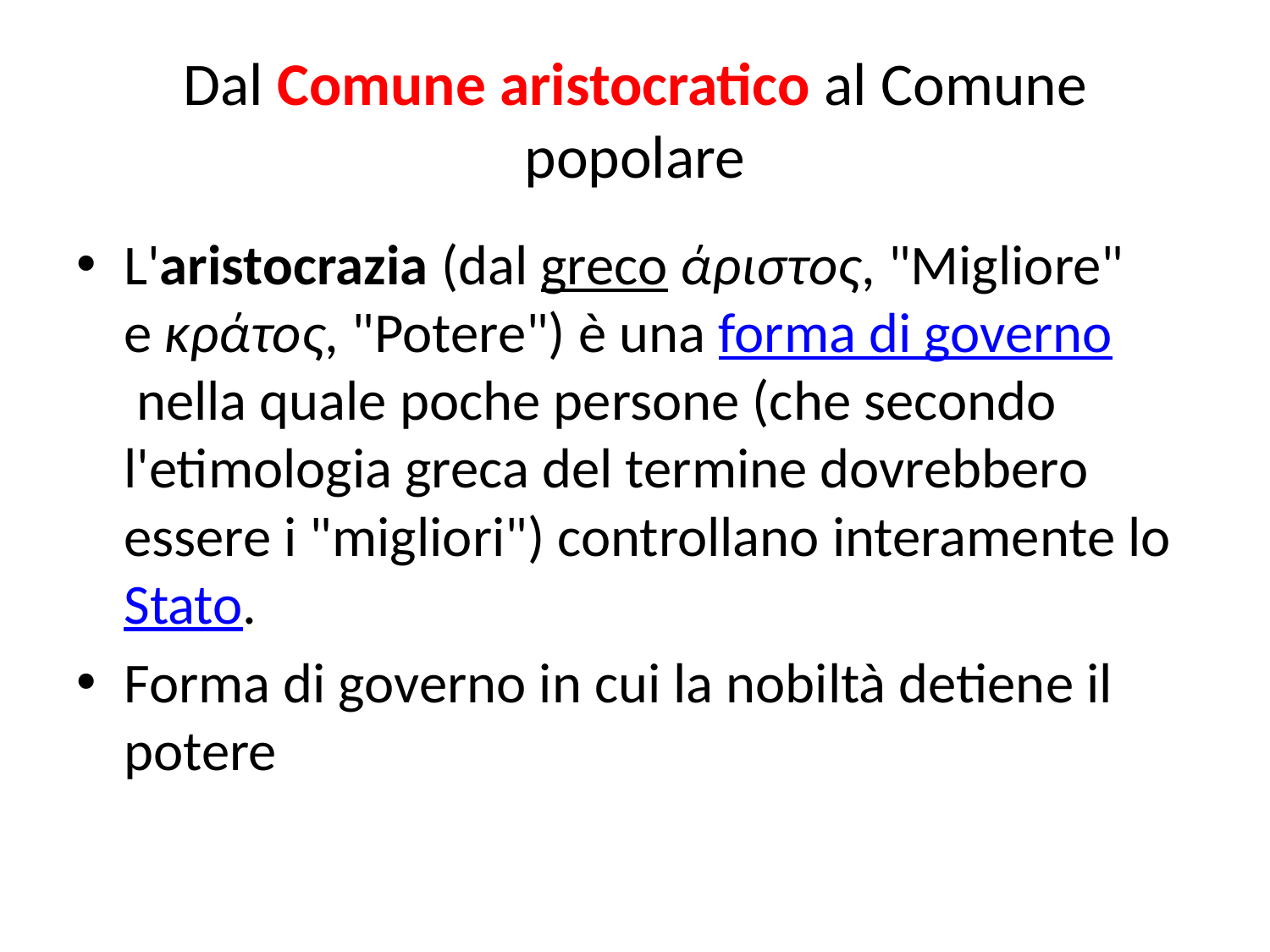

# Dal Comune aristocratico al Comune popolare
L'aristocrazia (dal greco άριστος, "Migliore" e κράτος, "Potere") è una forma di governo nella quale poche persone (che secondo l'etimologia greca del termine dovrebbero essere i "migliori") controllano interamente lo Stato.
Forma di governo in cui la nobiltà detiene il potere